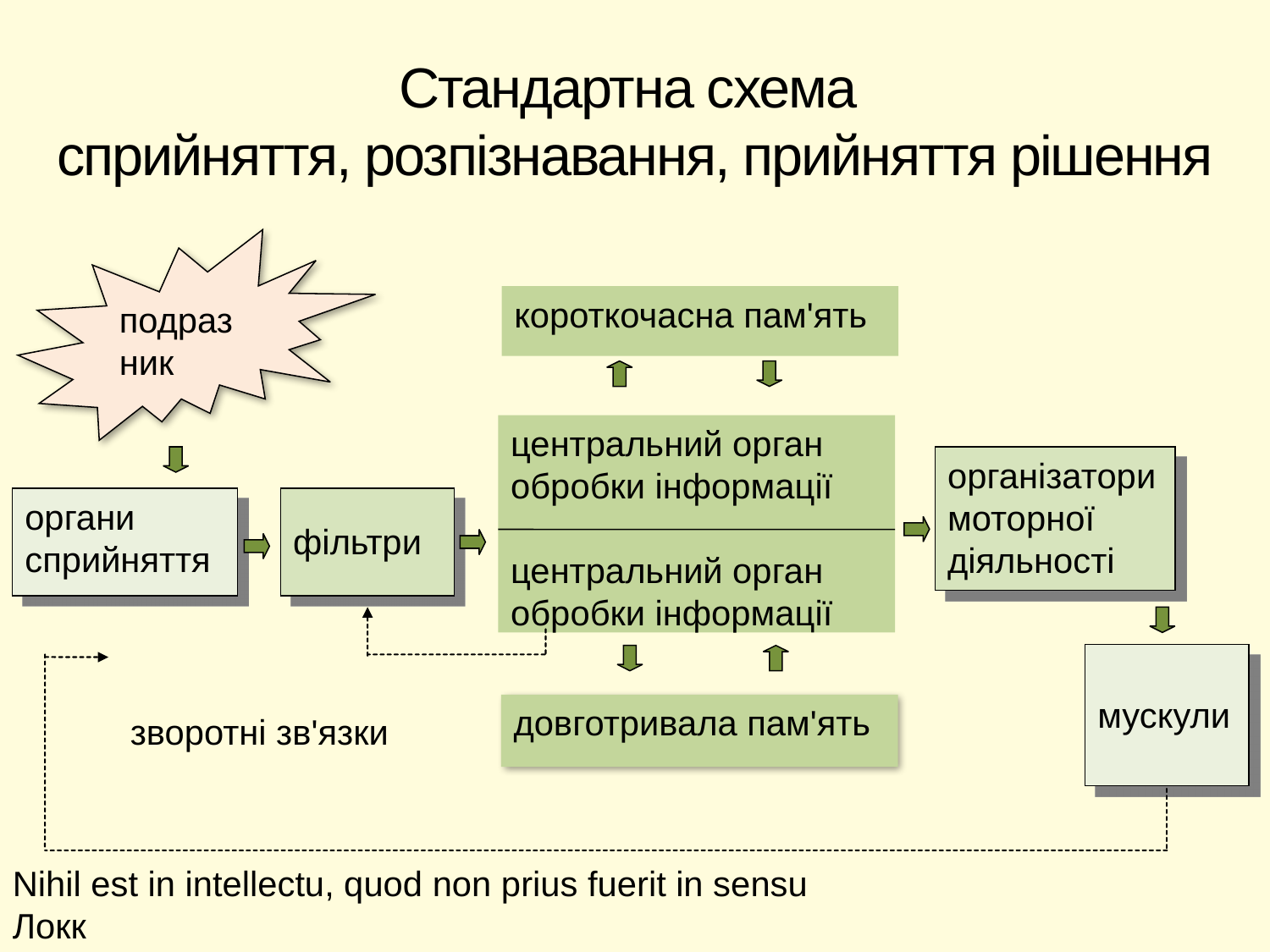

Стандартна схема
сприйняття, розпізнавання, прийняття рішення
подразник
короткочасна пам'ять

центральний орган
обробки інформації

центральний орган
обробки інформації

організатори моторної діяльності

фільтри
органи сприйняття

мускули

довготривала пам'ять
зворотні зв'язки

Nihil est in intellectu, quod non prius fuerit in sensu
Локк